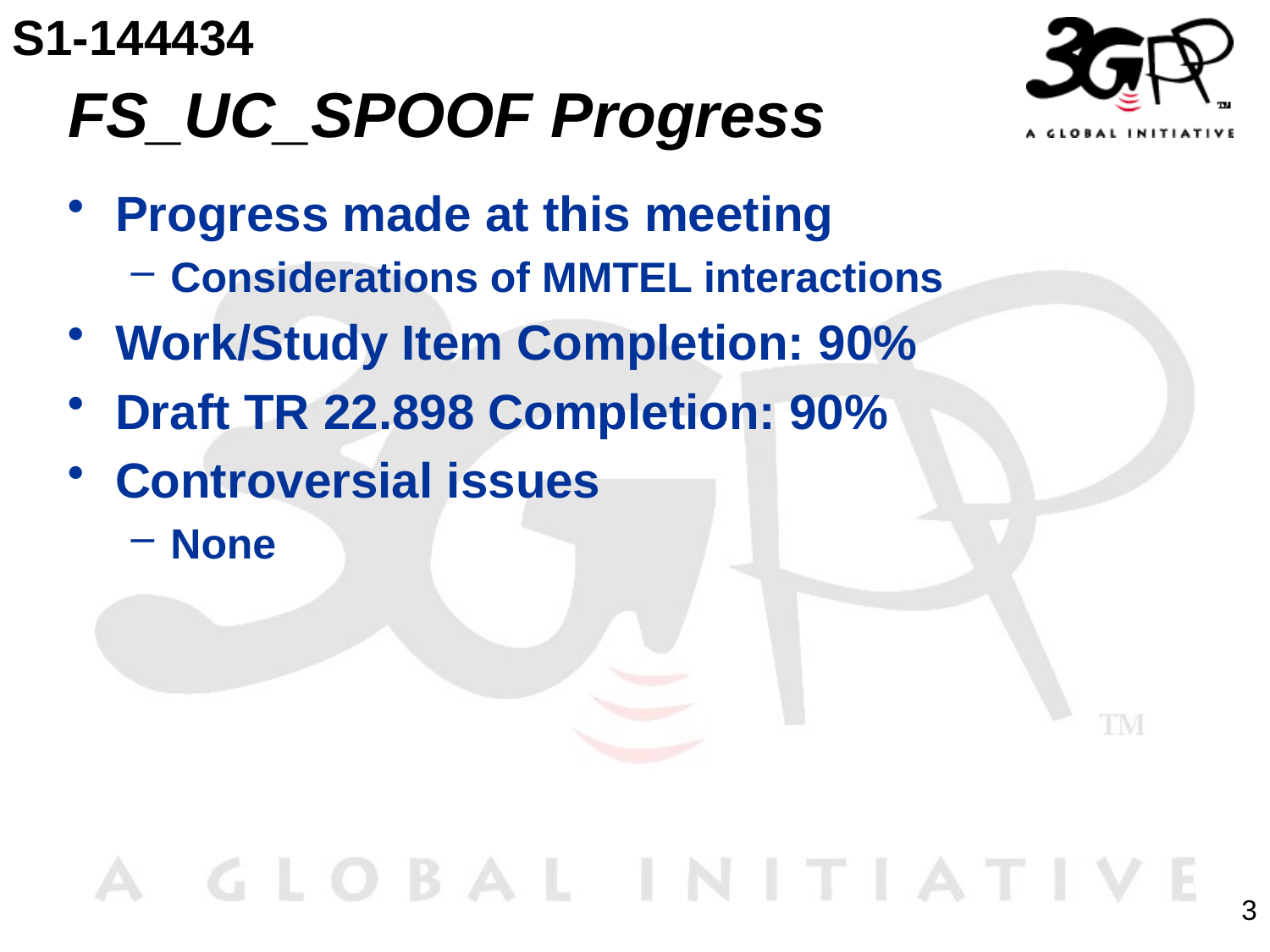

S1-144434
# FS_UC_SPOOF Progress
Progress made at this meeting
Considerations of MMTEL interactions
Work/Study Item Completion: 90%
Draft TR 22.898 Completion: 90%
Controversial issues
None
3